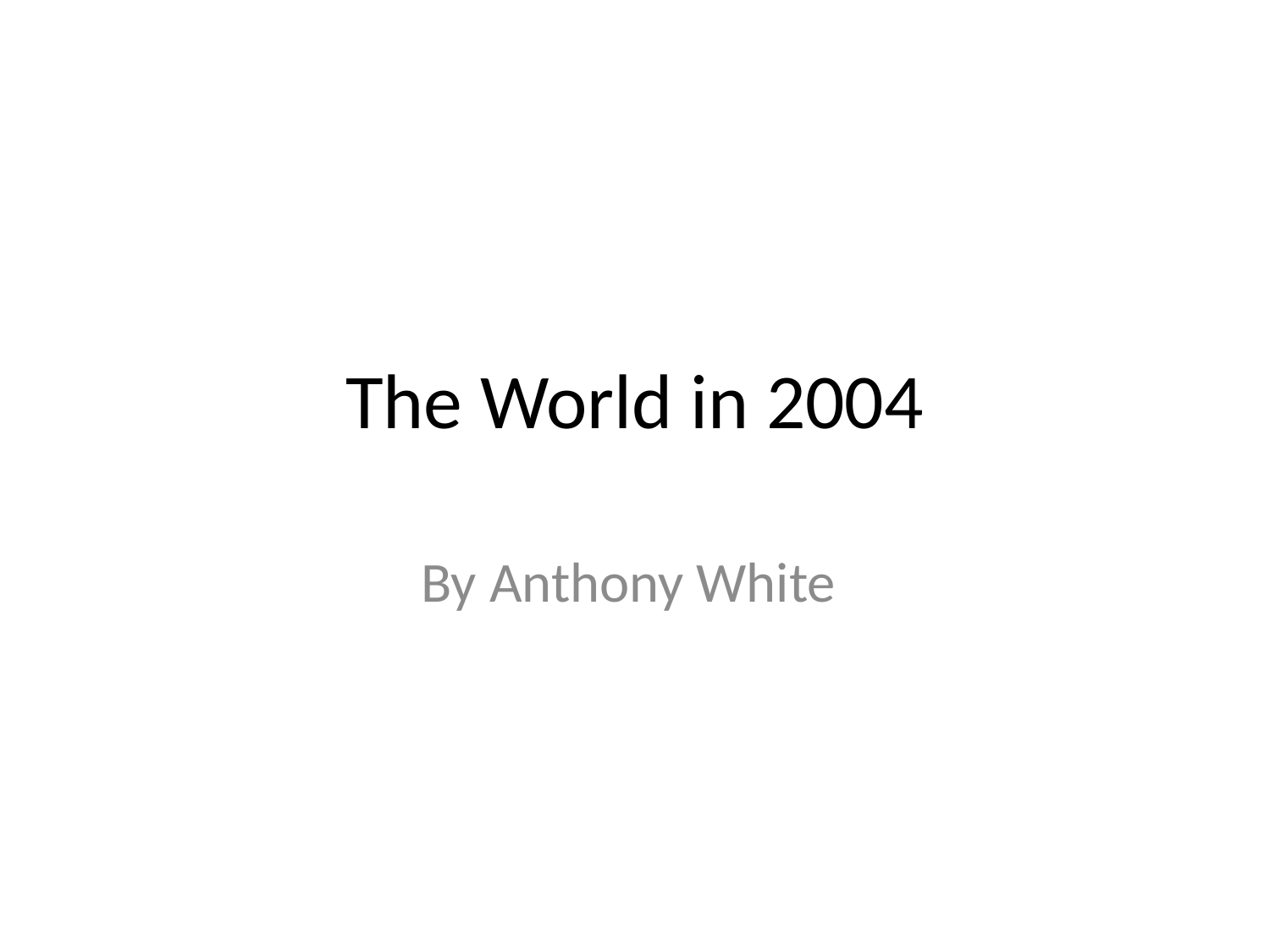

# The World in 2004
By Anthony White